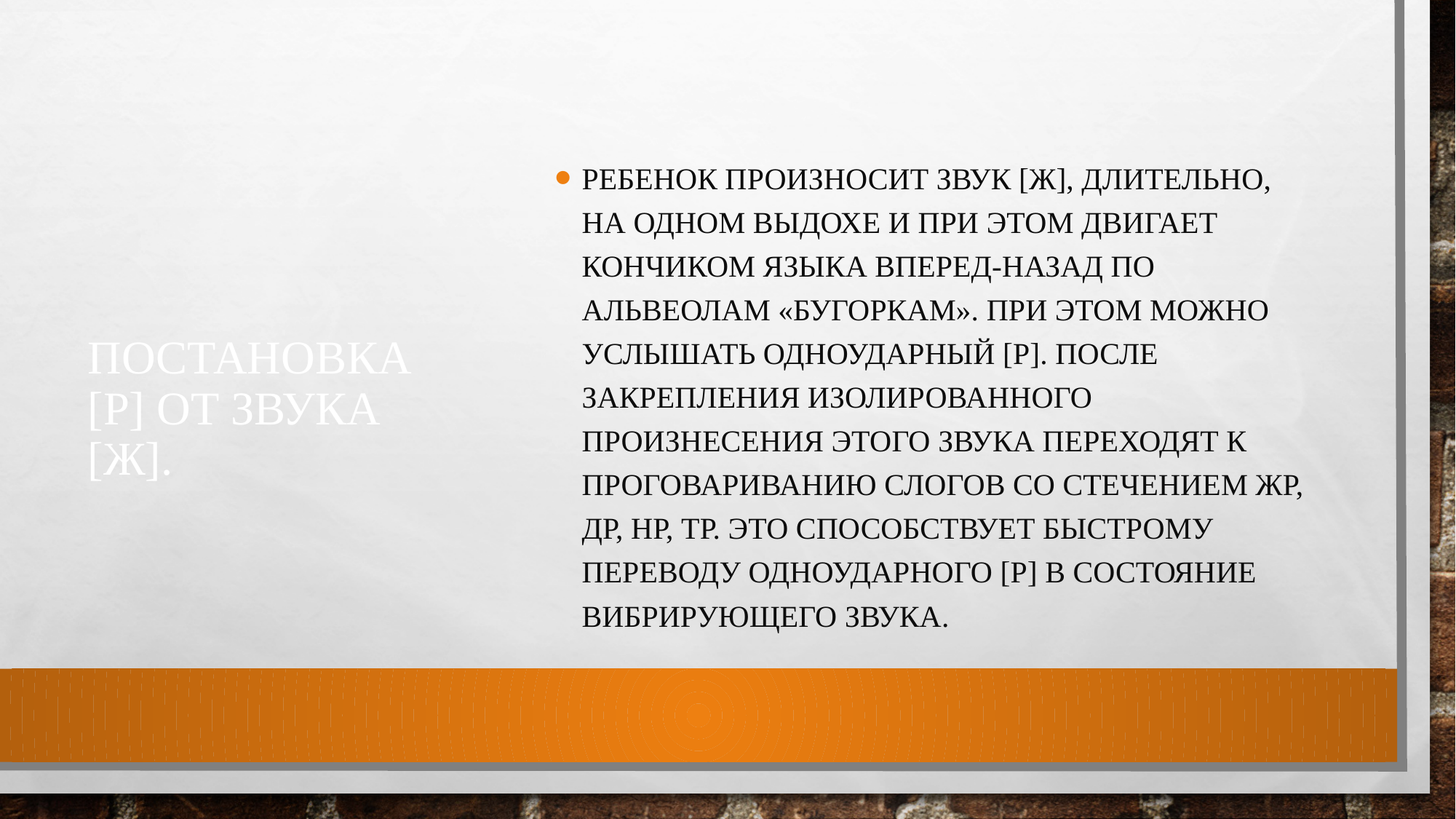

# Постановка [Р] от звука [Ж].
Ребенок произносит звук [Ж], длительно, на одном выдохе и при этом двигает кончиком языка вперед-назад по альвеолам «БУГОРКАМ». При этом можно услышать одноударный [Р]. После закрепления изолированного произнесения этого звука переходят к проговариванию слогов со стечением ЖР, ДР, НР, ТР. Это способствует быстрому переводу одноударного [Р] в состояние вибрирующего звука.